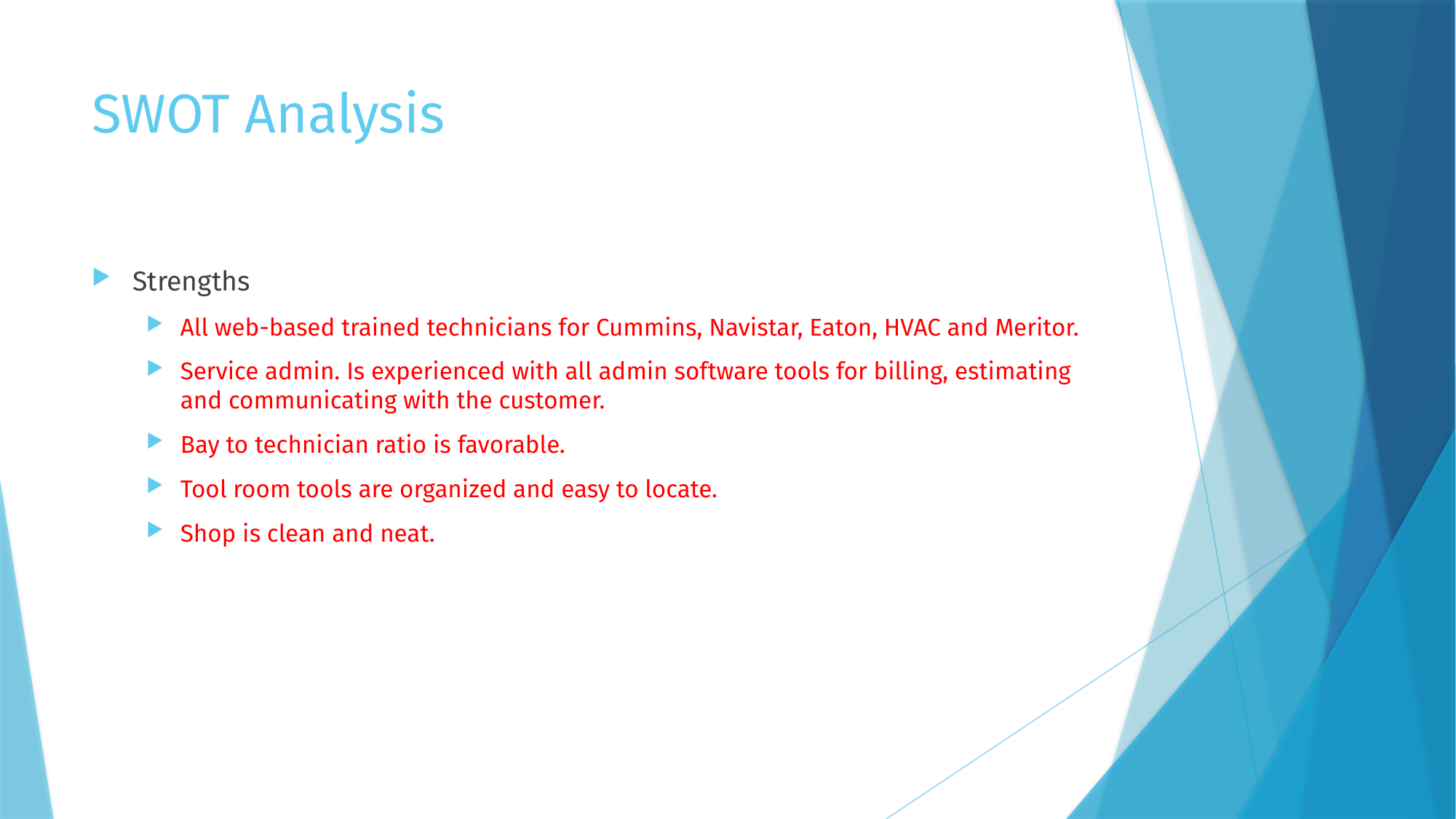

# SWOT Analysis
Strengths
All web-based trained technicians for Cummins, Navistar, Eaton, HVAC and Meritor.
Service admin. Is experienced with all admin software tools for billing, estimating and communicating with the customer.
Bay to technician ratio is favorable.
Tool room tools are organized and easy to locate.
Shop is clean and neat.